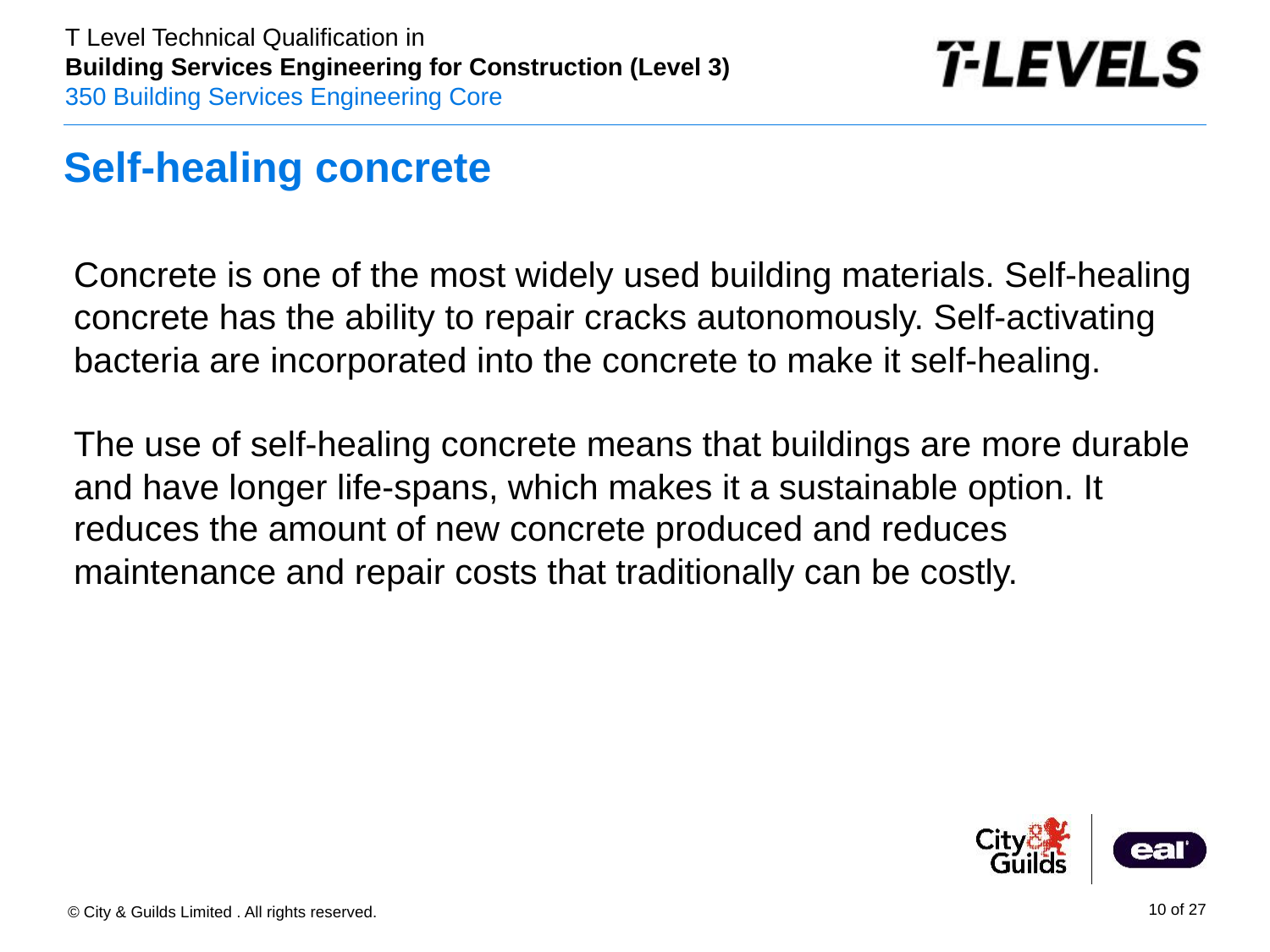

# Self-healing concrete
Concrete is one of the most widely used building materials. Self-healing concrete has the ability to repair cracks autonomously. Self-activating bacteria are incorporated into the concrete to make it self-healing.

The use of self-healing concrete means that buildings are more durable and have longer life-spans, which makes it a sustainable option. It reduces the amount of new concrete produced and reduces maintenance and repair costs that traditionally can be costly.